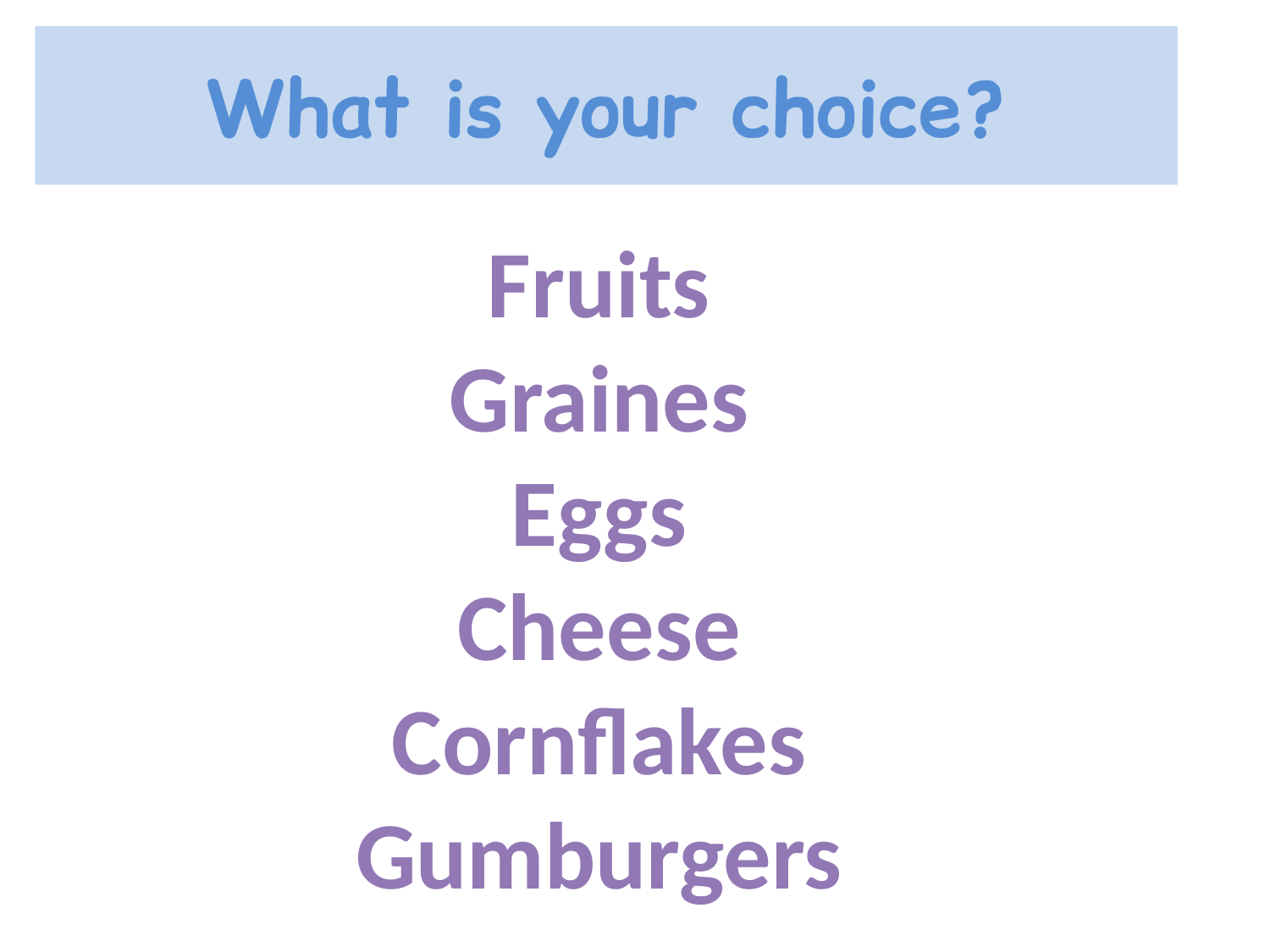

# What is your choice?
Fruits
Graines
Eggs
Cheese
Cornflakes
Gumburgers